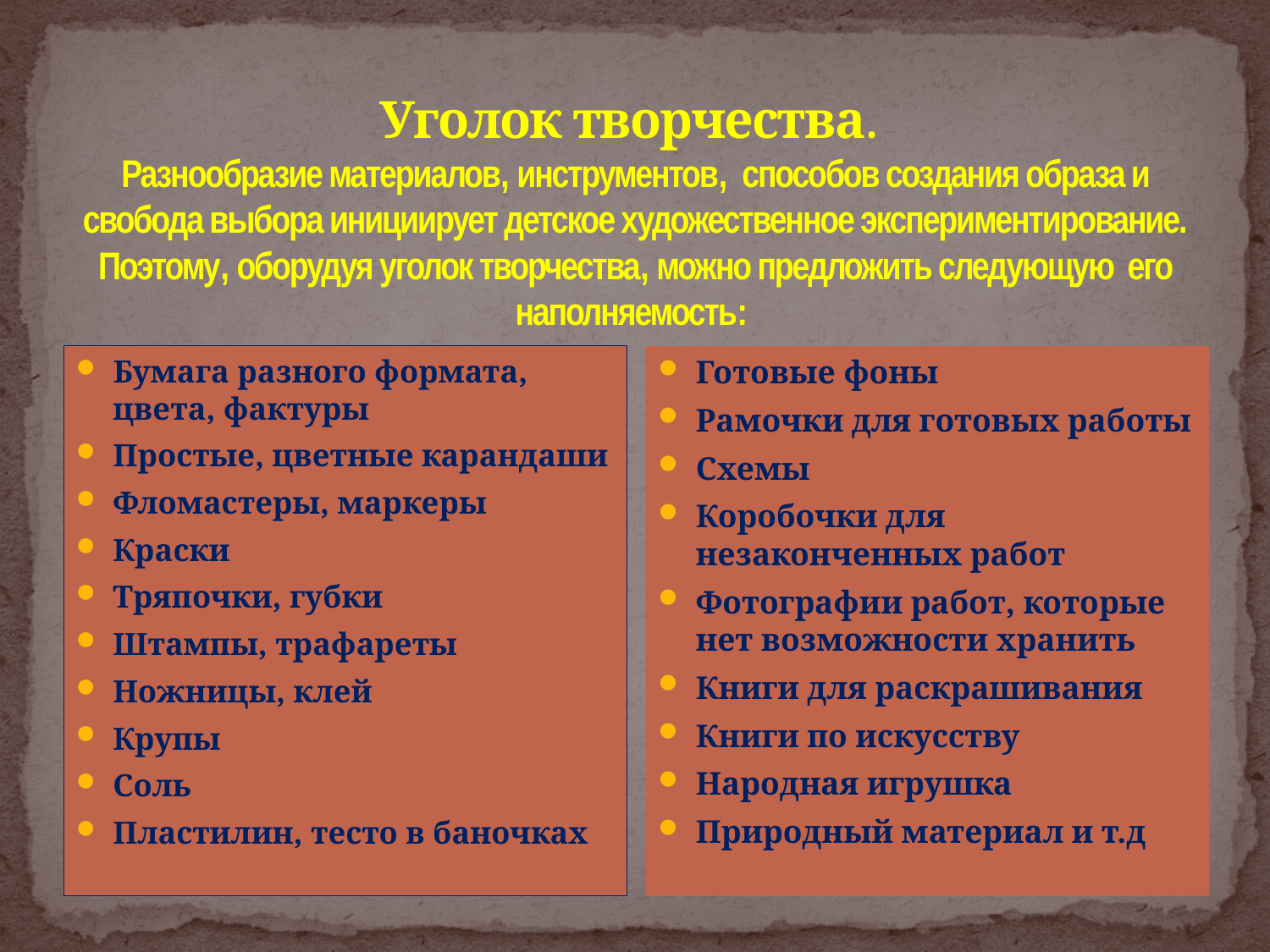

# Уголок творчества. Разнообразие материалов, инструментов,  способов создания образа и свобода выбора инициирует детское художественное экспериментирование. Поэтому, оборудуя уголок творчества, можно предложить следующую  его наполняемость:
Бумага разного формата, цвета, фактуры
Простые, цветные карандаши
Фломастеры, маркеры
Краски
Тряпочки, губки
Штампы, трафареты
Ножницы, клей
Крупы
Соль
Пластилин, тесто в баночках

Готовые фоны
Рамочки для готовых работы
Схемы
Коробочки для незаконченных работ
Фотографии работ, которые нет возможности хранить
Книги для раскрашивания
Книги по искусству
Народная игрушка
Природный материал и т.д